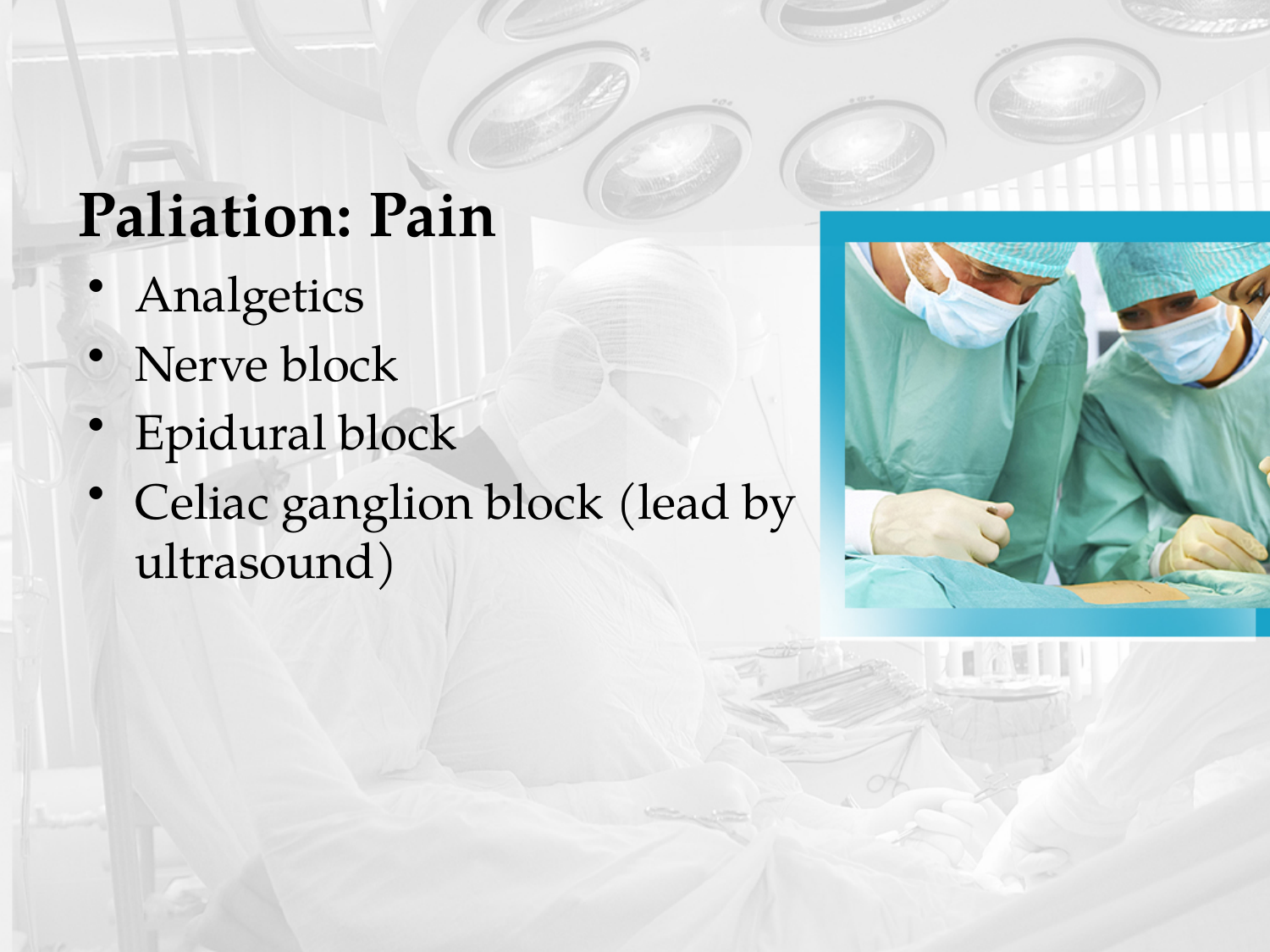

# Paliation: Pain
Analgetics
Nerve block
Epidural block
Celiac ganglion block (lead by ultrasound)